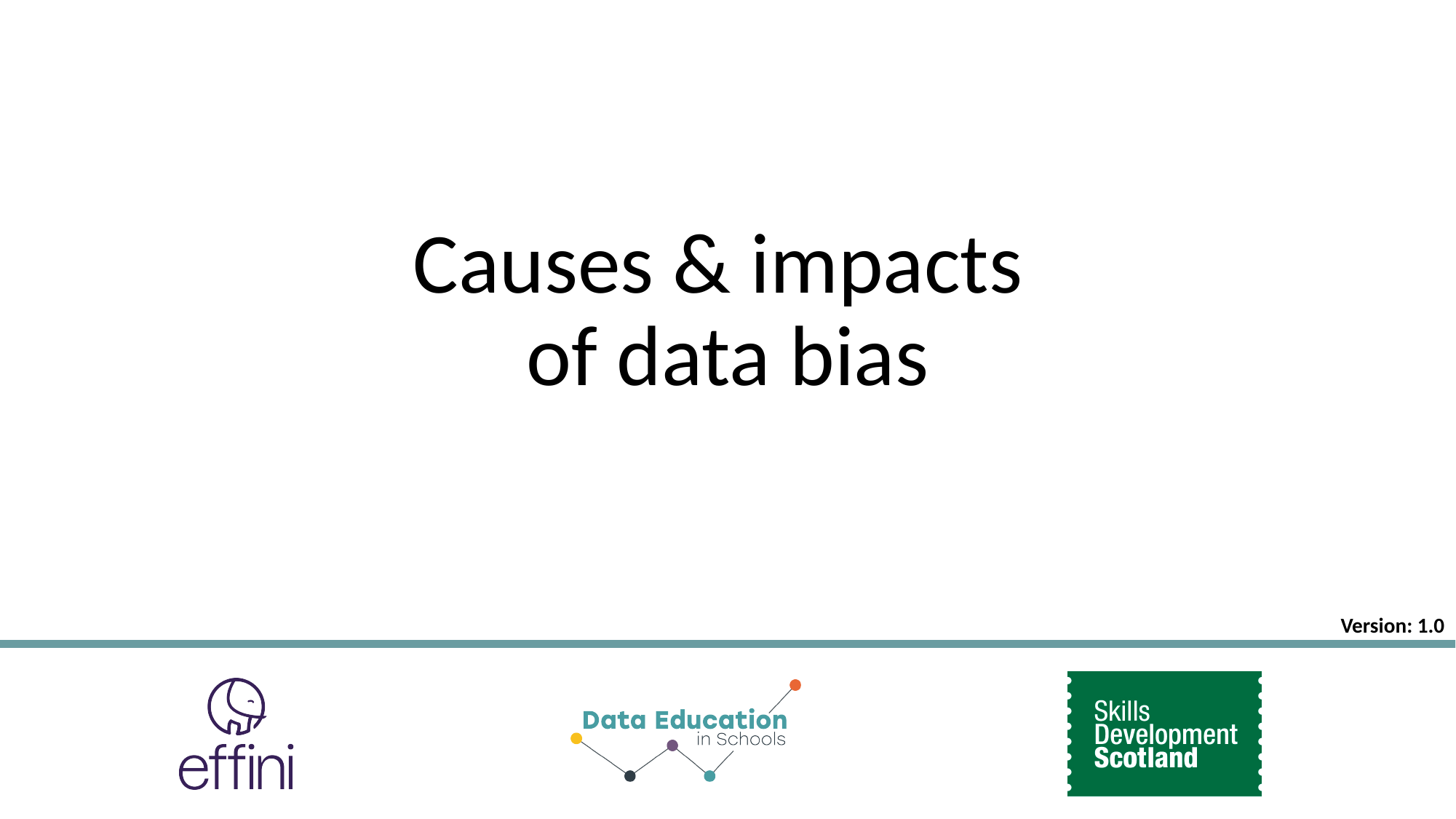

# Causes & impacts of data bias
Version: 1.0